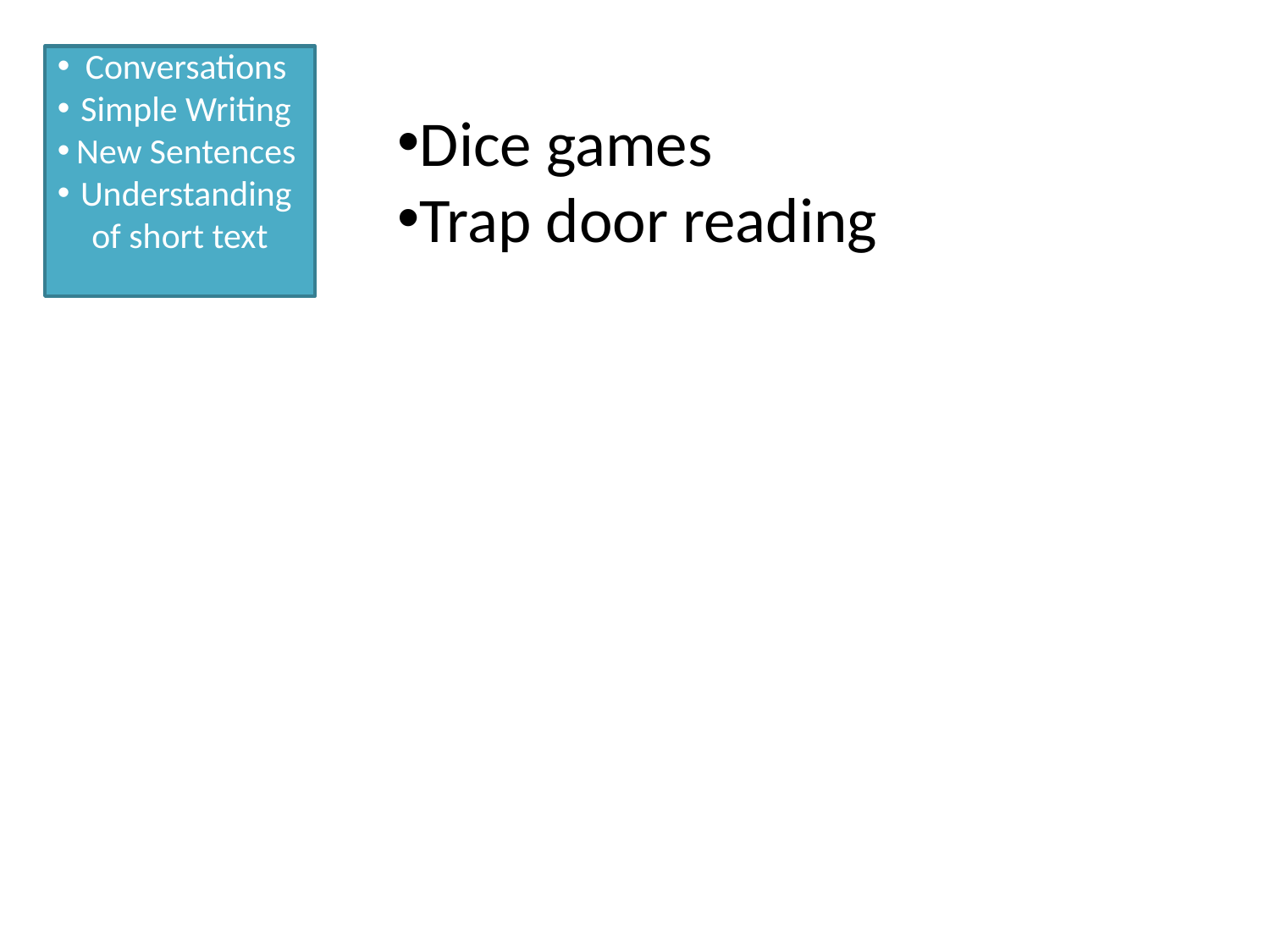

Conversations
Simple Writing
New Sentences
Understanding of short text

Dice games
Trap door reading